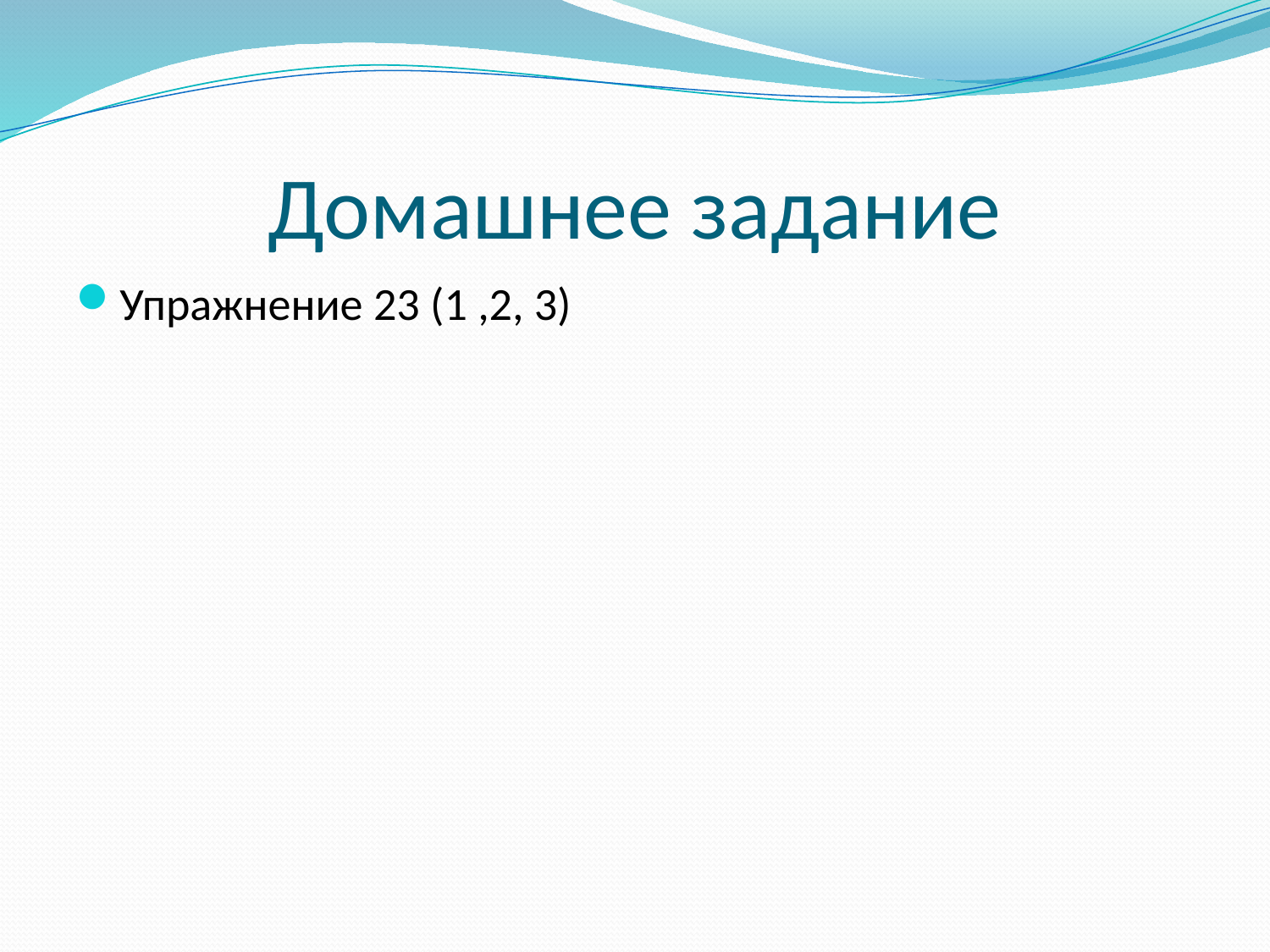

# Домашнее задание
Упражнение 23 (1 ,2, 3)